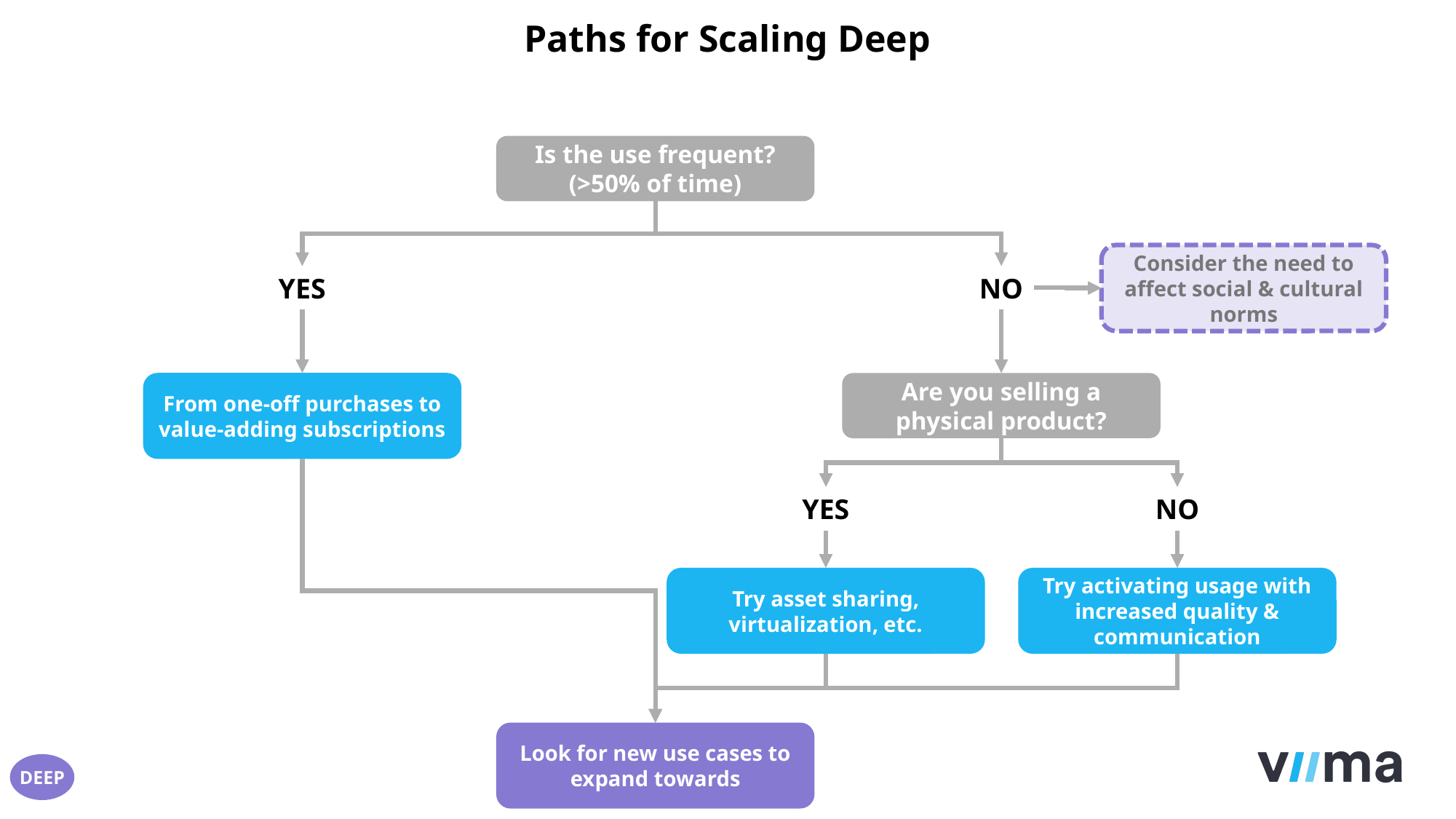

Paths for Scaling Deep
Is the use frequent? (>50% of time)
Consider the need to affect social & cultural norms
YES
NO
From one-off purchases to value-adding subscriptions
Are you selling a physical product?
NO
YES
Try asset sharing, virtualization, etc.
Try activating usage with increased quality & communication
Look for new use cases to expand towards
DEEP